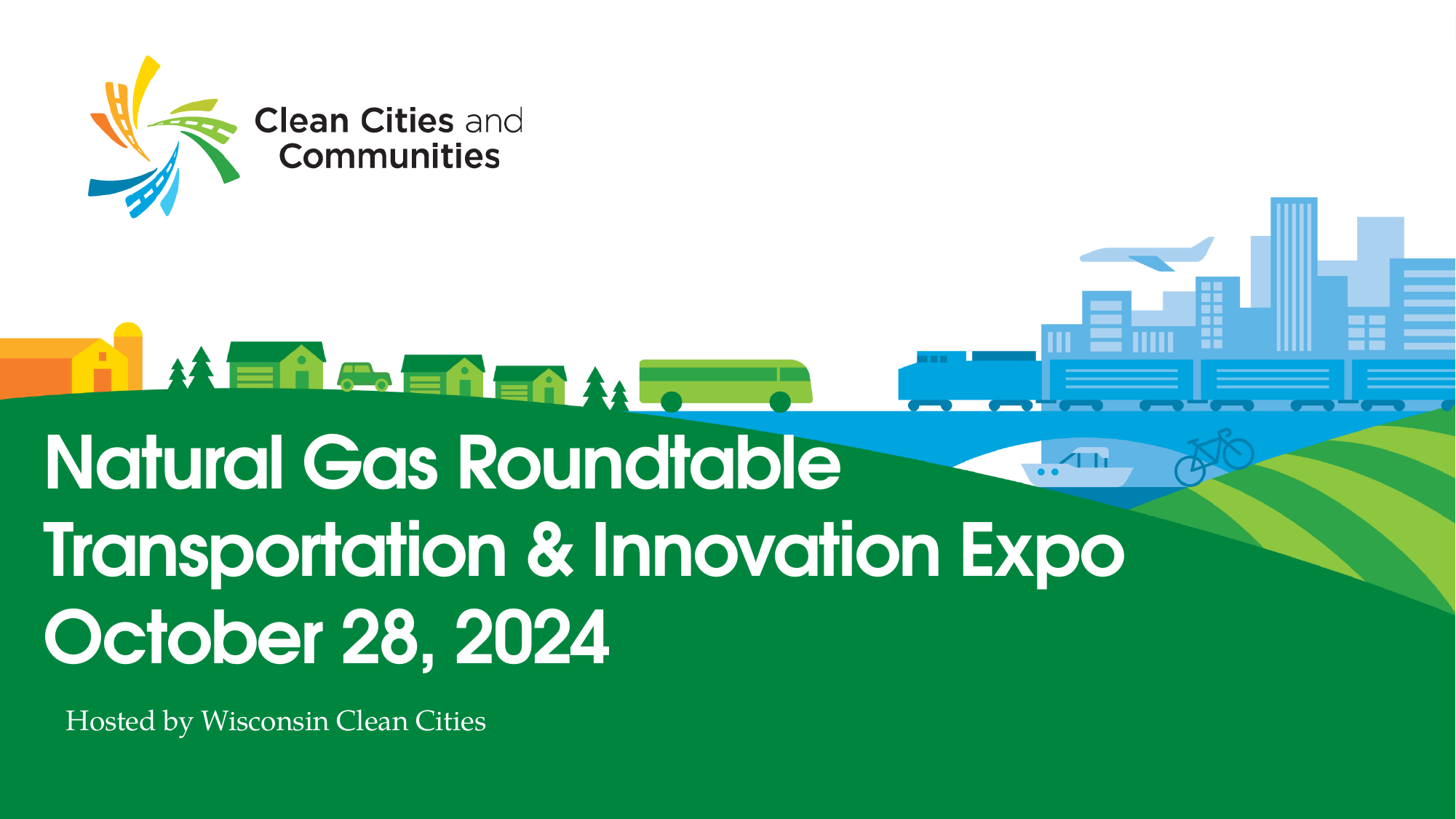

# Natural Gas Roundtable Transportation & Innovation Expo October 28, 2024
Hosted by Wisconsin Clean Cities